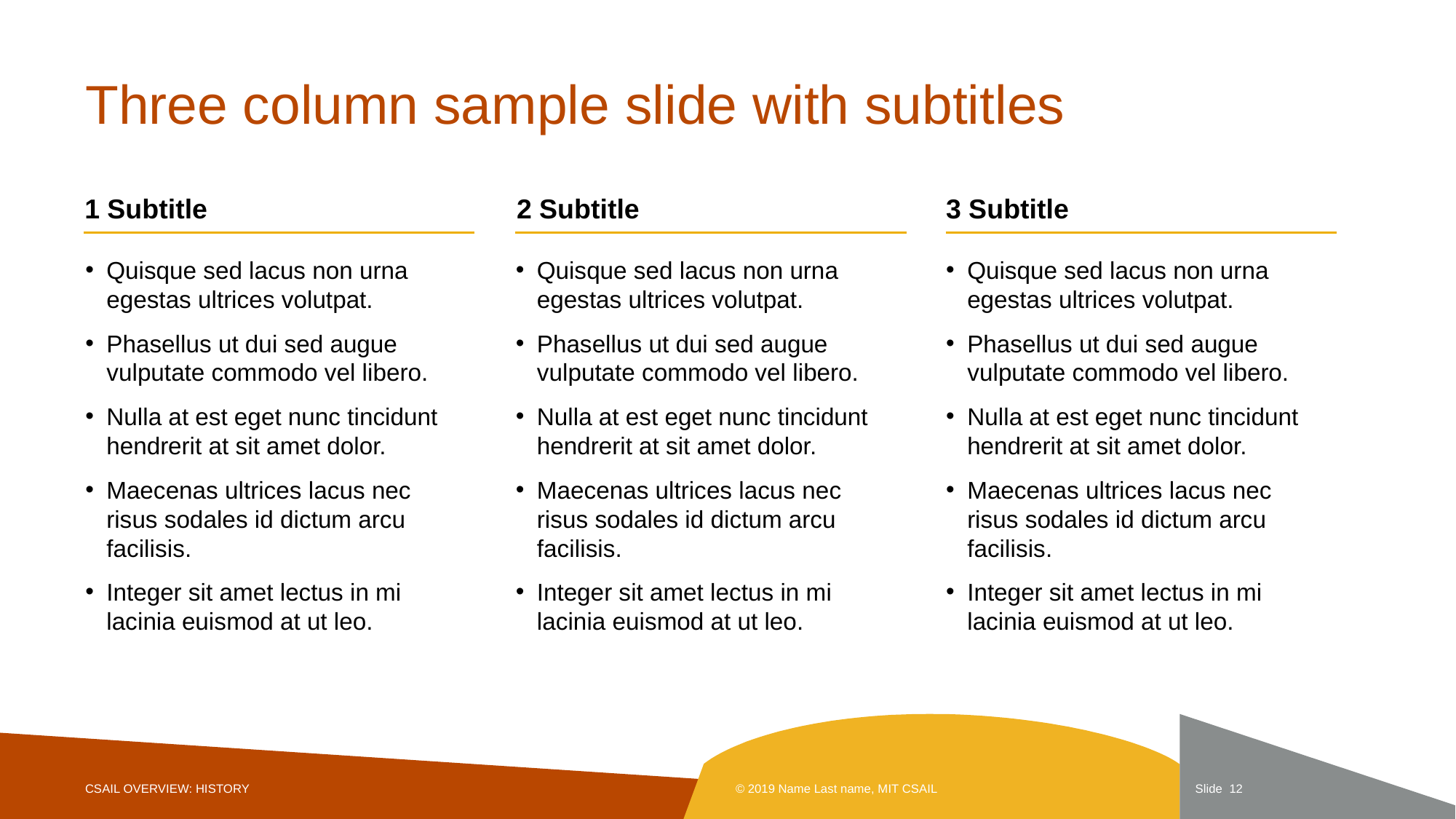

# Three column sample slide with subtitles
1 Subtitle
2 Subtitle
3 Subtitle
Quisque sed lacus non urna egestas ultrices volutpat.
Phasellus ut dui sed augue vulputate commodo vel libero.
Nulla at est eget nunc tincidunt hendrerit at sit amet dolor.
Maecenas ultrices lacus nec risus sodales id dictum arcu facilisis.
Integer sit amet lectus in mi lacinia euismod at ut leo.
Quisque sed lacus non urna egestas ultrices volutpat.
Phasellus ut dui sed augue vulputate commodo vel libero.
Nulla at est eget nunc tincidunt hendrerit at sit amet dolor.
Maecenas ultrices lacus nec risus sodales id dictum arcu facilisis.
Integer sit amet lectus in mi lacinia euismod at ut leo.
Quisque sed lacus non urna egestas ultrices volutpat.
Phasellus ut dui sed augue vulputate commodo vel libero.
Nulla at est eget nunc tincidunt hendrerit at sit amet dolor.
Maecenas ultrices lacus nec risus sodales id dictum arcu facilisis.
Integer sit amet lectus in mi lacinia euismod at ut leo.
CSAIL OVERVIEW: HISTORY
© 2019 Name Last name, MIT CSAIL
Slide  12